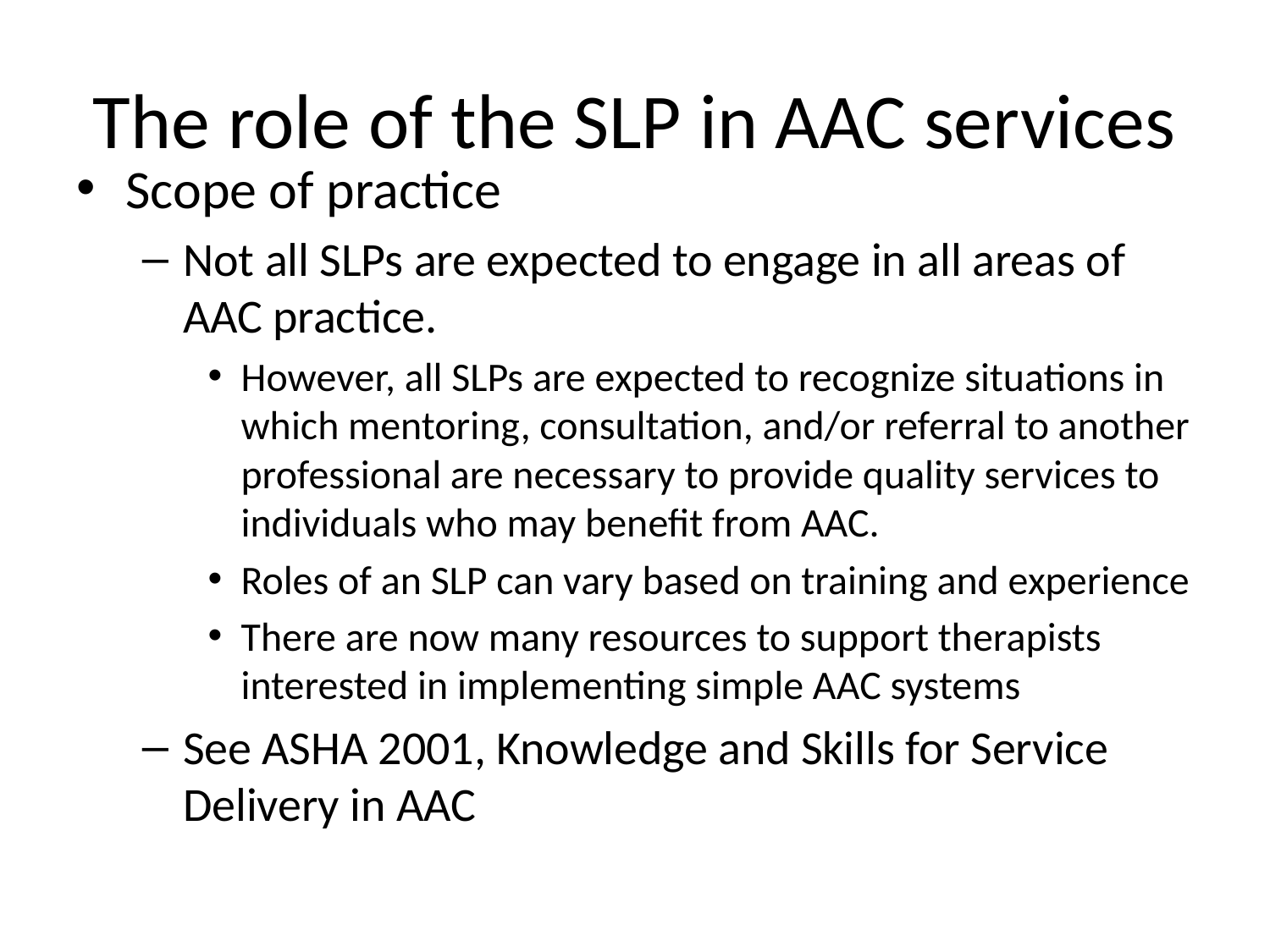

# The role of the SLP in AAC services
Scope of practice
Not all SLPs are expected to engage in all areas of AAC practice.
However, all SLPs are expected to recognize situations in which mentoring, consultation, and/or referral to another professional are necessary to provide quality services to individuals who may benefit from AAC.
Roles of an SLP can vary based on training and experience
There are now many resources to support therapists interested in implementing simple AAC systems
See ASHA 2001, Knowledge and Skills for Service Delivery in AAC